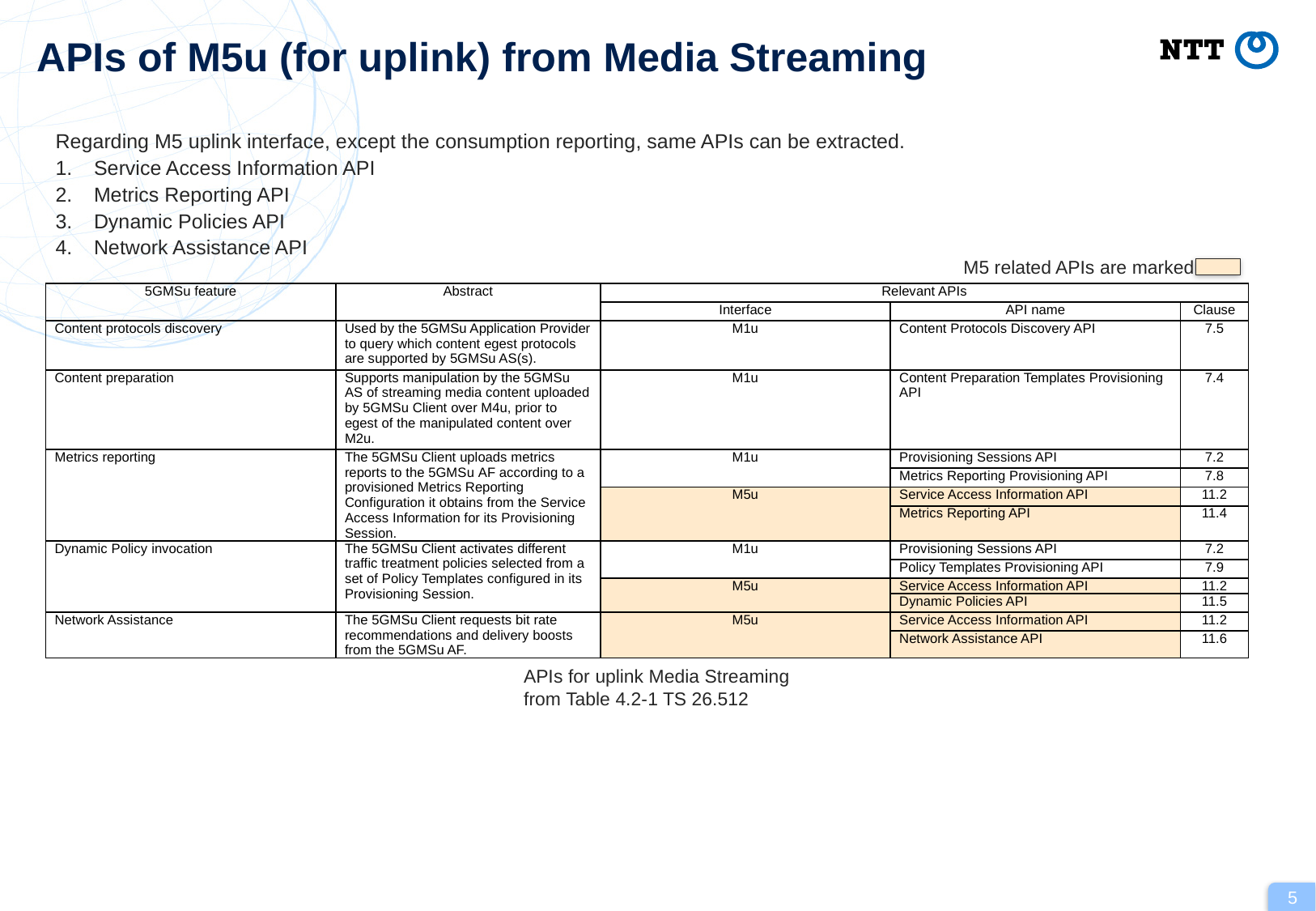

# APIs of M5u (for uplink) from Media Streaming
Regarding M5 uplink interface, except the consumption reporting, same APIs can be extracted.
Service Access Information API
Metrics Reporting API
Dynamic Policies API
Network Assistance API

M5 related APIs are marked

| 5GMSu feature | Abstract | Relevant APIs |  |  |
| --- | --- | --- | --- | --- |
|  |  | Interface | API name | Clause |
| Content protocols discovery | Used by the 5GMSu Application Provider to query which content egest protocols are supported by 5GMSu AS(s). | M1u | Content Protocols Discovery API | 7.5 |
| Content preparation | Supports manipulation by the 5GMSu AS of streaming media content uploaded by 5GMSu Client over M4u, prior to egest of the manipulated content over M2u. | M1u | Content Preparation Templates Provisioning API | 7.4 |
| Metrics reporting | The 5GMSu Client uploads metrics reports to the 5GMSu AF according to a provisioned Metrics Reporting Configuration it obtains from the Service Access Information for its Provisioning Session. | M1u | Provisioning Sessions API | 7.2 |
|  |  |  | Metrics Reporting Provisioning API | 7.8 |
|  |  | M5u | Service Access Information API | 11.2 |
|  |  |  | Metrics Reporting API | 11.4 |
| Dynamic Policy invocation | The 5GMSu Client activates different traffic treatment policies selected from a set of Policy Templates configured in its Provisioning Session. | M1u | Provisioning Sessions API | 7.2 |
|  |  |  | Policy Templates Provisioning API | 7.9 |
|  |  | M5u | Service Access Information API | 11.2 |
|  |  |  | Dynamic Policies API | 11.5 |
| Network Assistance | The 5GMSu Client requests bit rate recommendations and delivery boosts from the 5GMSu AF. | M5u | Service Access Information API | 11.2 |
|  |  |  | Network Assistance API | 11.6 |
APIs for uplink Media Streaming
from Table 4.2-1 TS 26.512